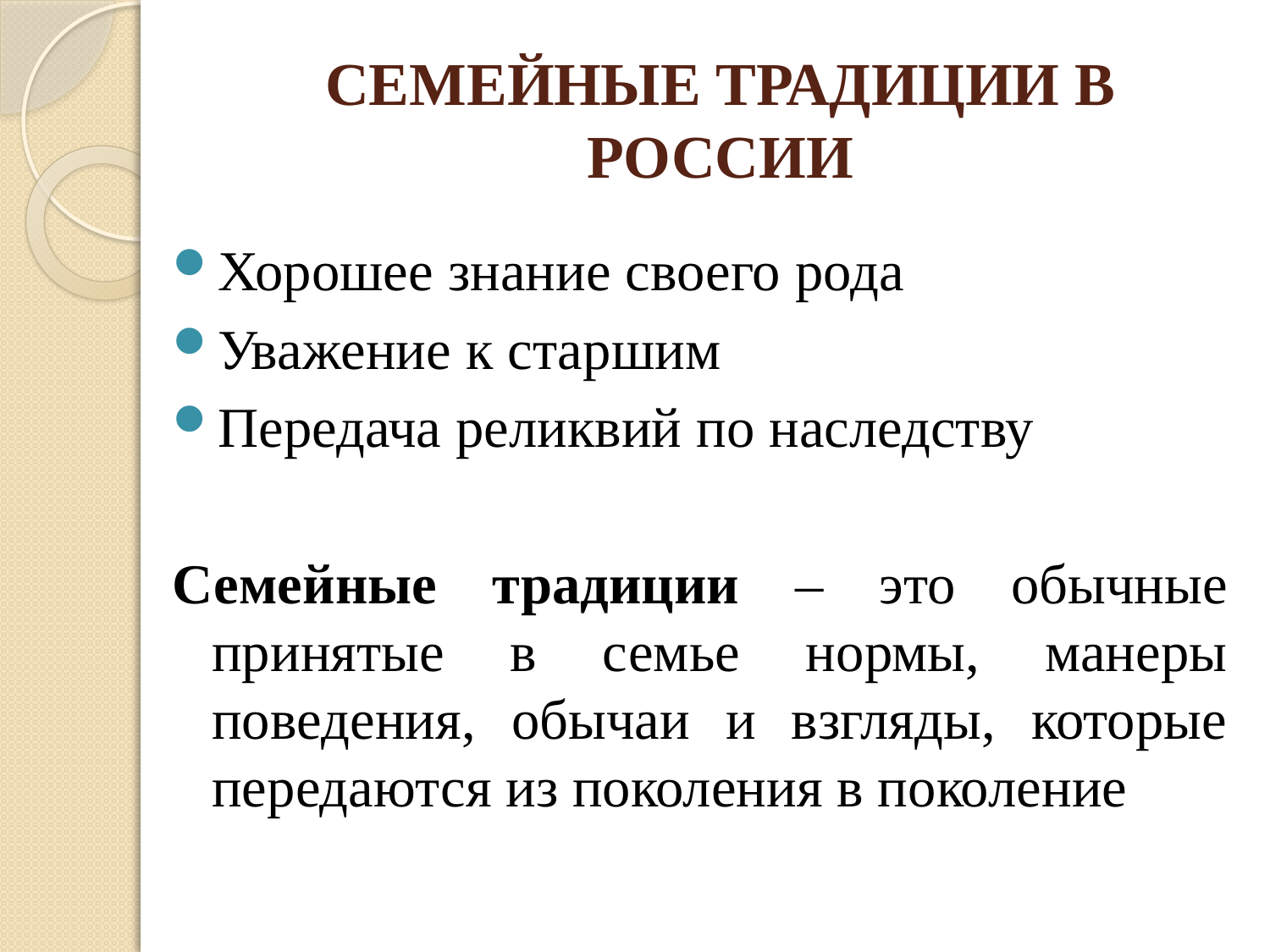

# СЕМЕЙНЫЕ ТРАДИЦИИ В РОССИИ
Хорошее знание своего рода
Уважение к старшим
Передача реликвий по наследству

Семейные традиции – это обычные принятые в семье нормы, манеры поведения, обычаи и взгляды, которые передаются из поколения в поколение